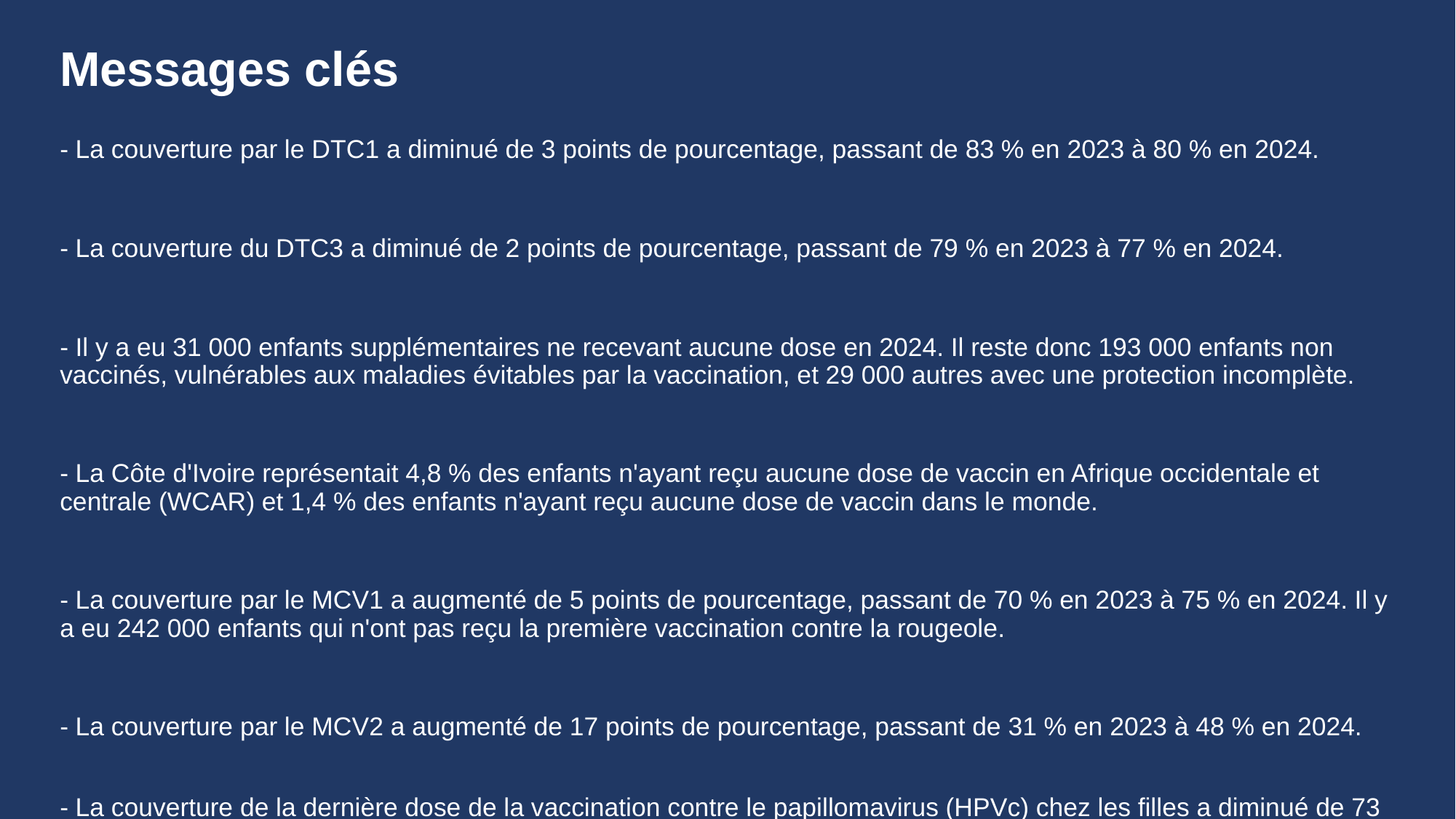

# Messages clés
- La couverture par le DTC1 a diminué de 3 points de pourcentage, passant de 83 % en 2023 à 80 % en 2024.

- La couverture du DTC3 a diminué de 2 points de pourcentage, passant de 79 % en 2023 à 77 % en 2024.

- Il y a eu 31 000 enfants supplémentaires ne recevant aucune dose en 2024. Il reste donc 193 000 enfants non vaccinés, vulnérables aux maladies évitables par la vaccination, et 29 000 autres avec une protection incomplète.

- La Côte d'Ivoire représentait 4,8 % des enfants n'ayant reçu aucune dose de vaccin en Afrique occidentale et centrale (WCAR) et 1,4 % des enfants n'ayant reçu aucune dose de vaccin dans le monde.

- La couverture par le MCV1 a augmenté de 5 points de pourcentage, passant de 70 % en 2023 à 75 % en 2024. Il y a eu 242 000 enfants qui n'ont pas reçu la première vaccination contre la rougeole.

- La couverture par le MCV2 a augmenté de 17 points de pourcentage, passant de 31 % en 2023 à 48 % en 2024.

- La couverture de la dernière dose de la vaccination contre le papillomavirus (HPVc) chez les filles a diminué de 73 % à 61 % en 2024.